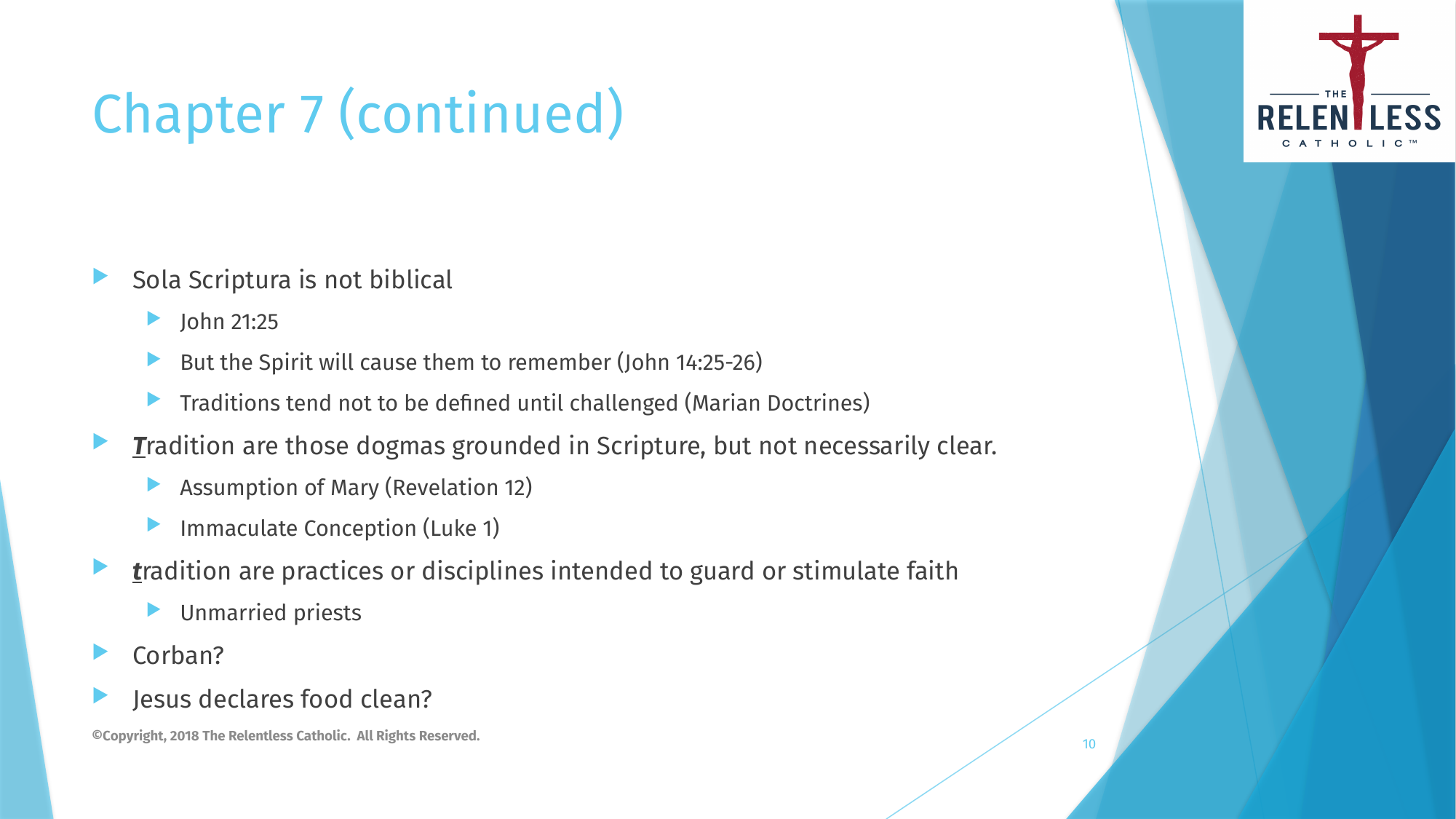

# Chapter 7 (continued)
Sola Scriptura is not biblical
John 21:25
But the Spirit will cause them to remember (John 14:25-26)
Traditions tend not to be defined until challenged (Marian Doctrines)
Tradition are those dogmas grounded in Scripture, but not necessarily clear.
Assumption of Mary (Revelation 12)
Immaculate Conception (Luke 1)
tradition are practices or disciplines intended to guard or stimulate faith
Unmarried priests
Corban?
Jesus declares food clean?

©Copyright, 2018 The Relentless Catholic.  All Rights Reserved.

10